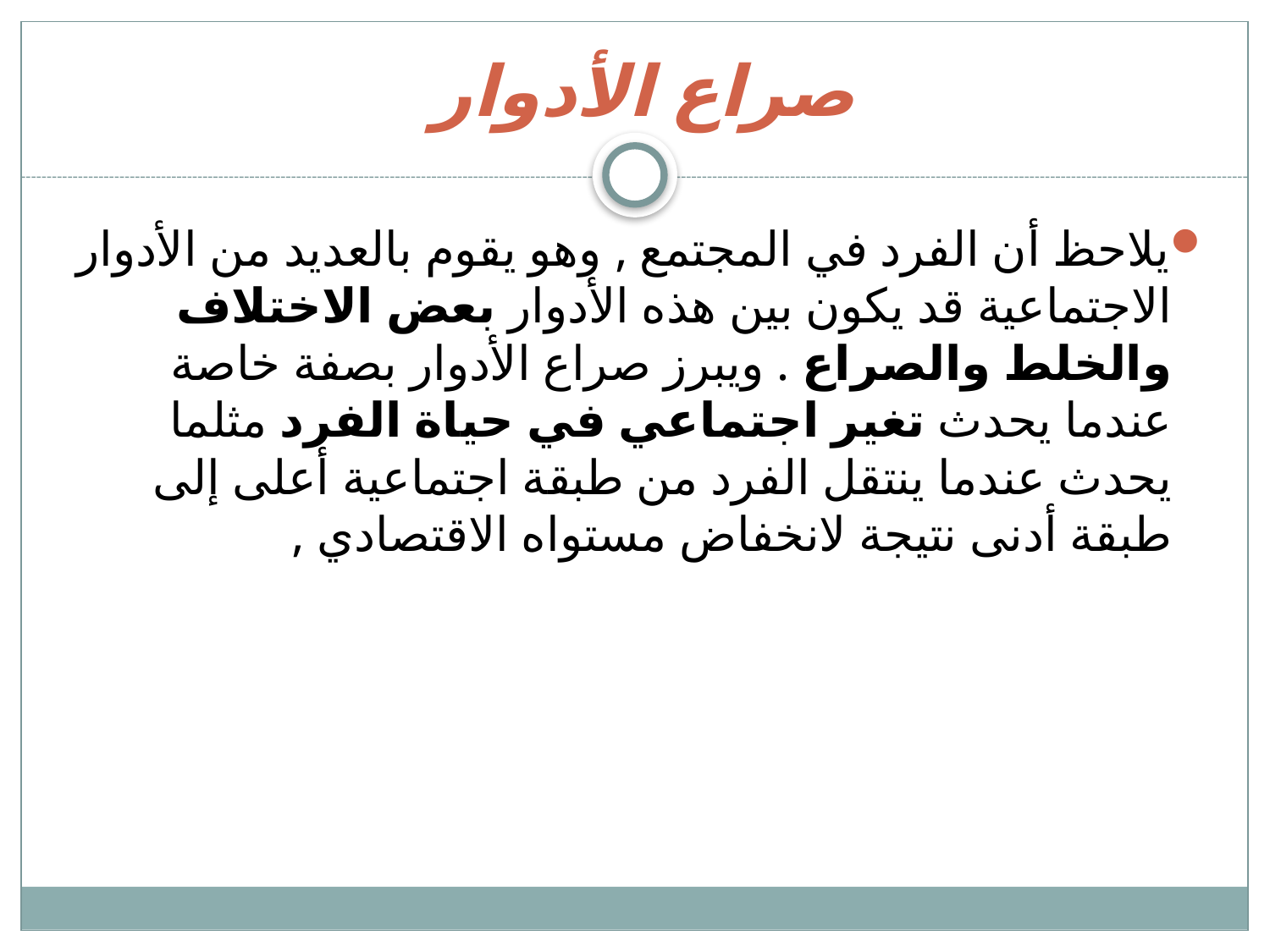

# صراع الأدوار
يلاحظ أن الفرد في المجتمع , وهو يقوم بالعديد من الأدوار الاجتماعية قد يكون بين هذه الأدوار بعض الاختلاف والخلط والصراع . ويبرز صراع الأدوار بصفة خاصة عندما يحدث تغير اجتماعي في حياة الفرد مثلما يحدث عندما ينتقل الفرد من طبقة اجتماعية أعلى إلى طبقة أدنى نتيجة لانخفاض مستواه الاقتصادي ,